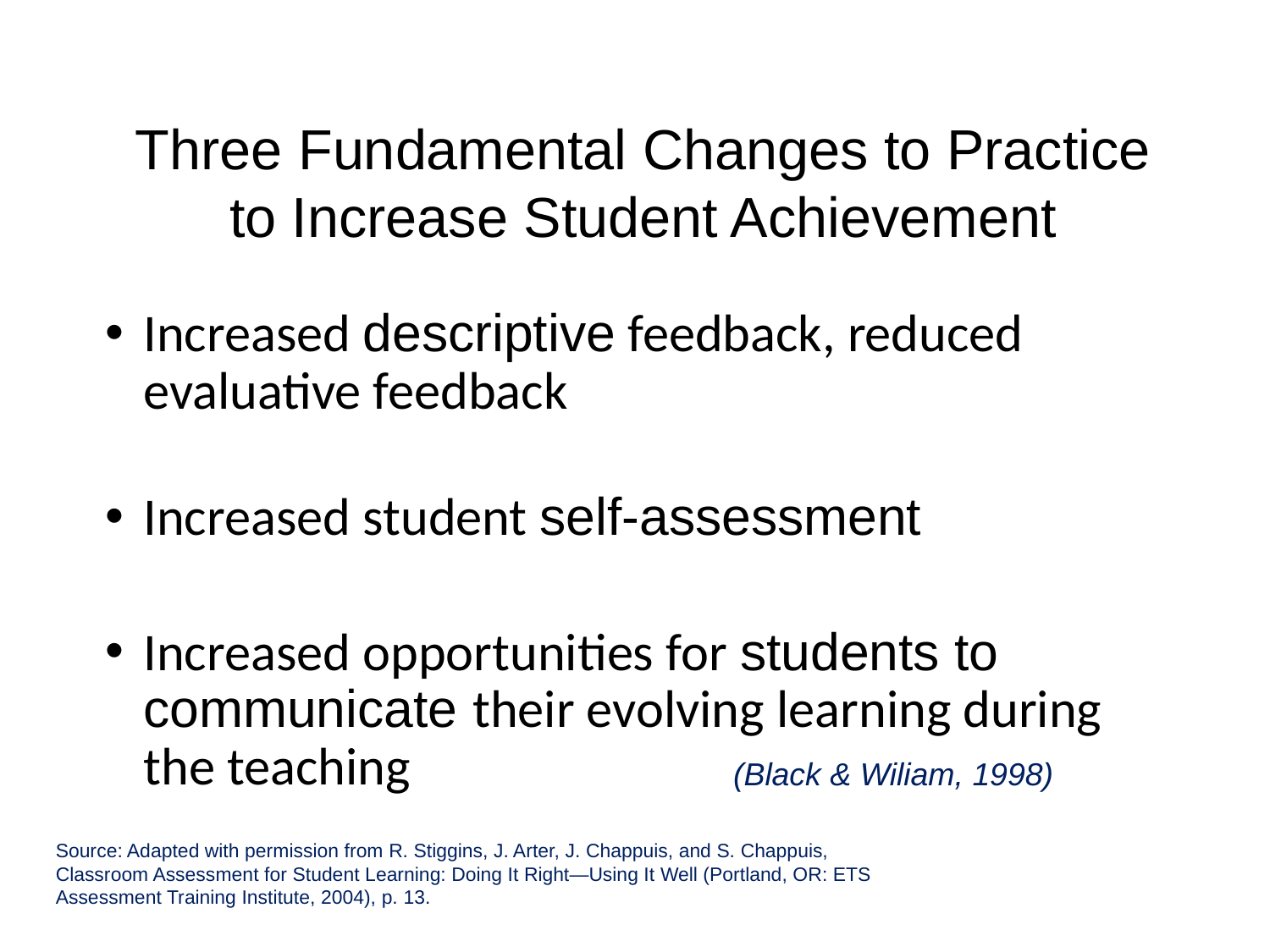

# Three Fundamental Changes to Practice to Increase Student Achievement
Increased descriptive feedback, reduced evaluative feedback

Increased student self-assessment

Increased opportunities for students to communicate their evolving learning during the teaching
(Black & Wiliam, 1998)
Source: Adapted with permission from R. Stiggins, J. Arter, J. Chappuis, and S. Chappuis, Classroom Assessment for Student Learning: Doing It Right—Using It Well (Portland, OR: ETS Assessment Training Institute, 2004), p. 13.